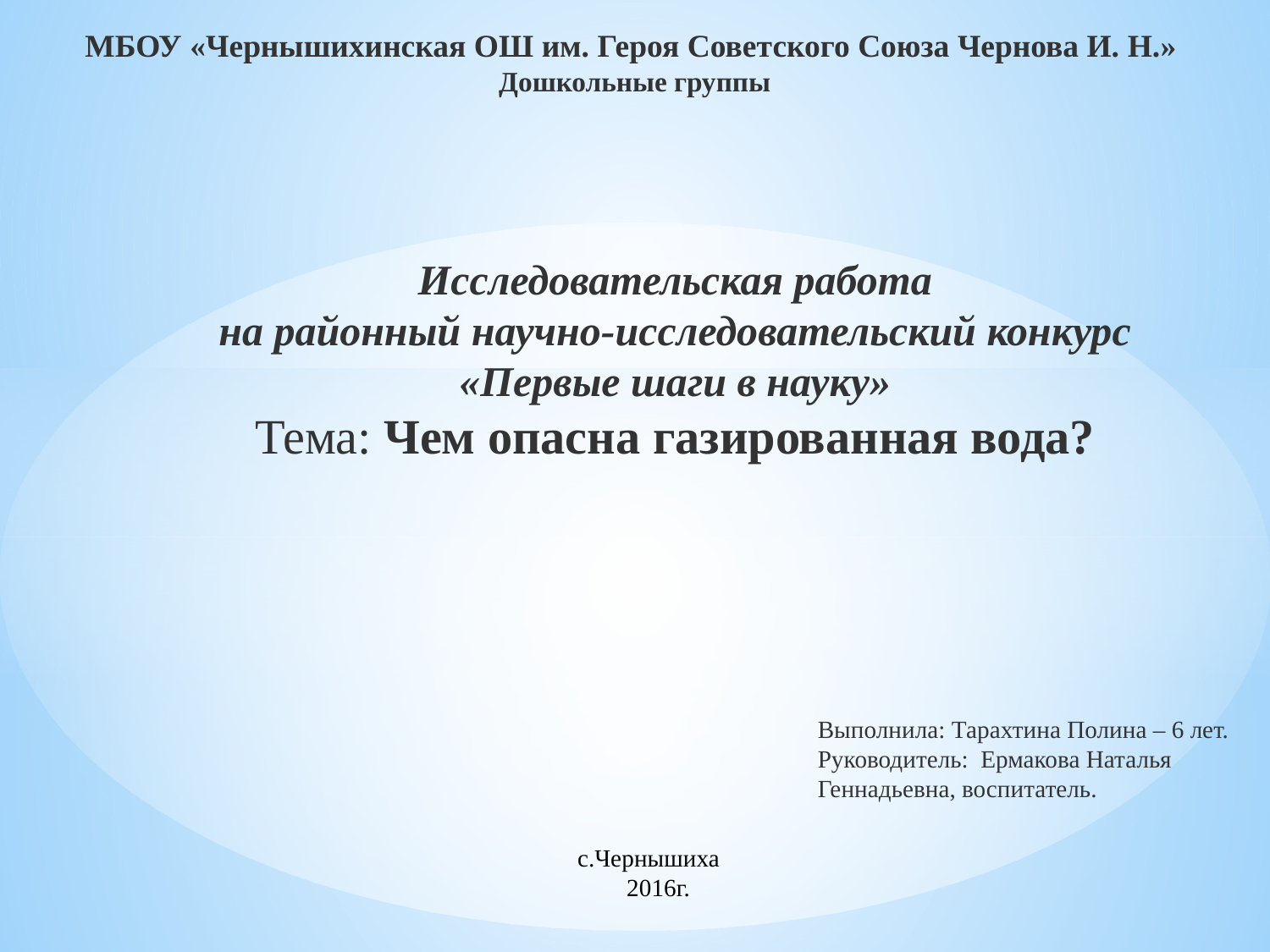

МБОУ «Чернышихинская ОШ им. Героя Советского Союза Чернова И. Н.»
Дошкольные группы
Исследовательская работа
на районный научно-исследовательский конкурс
«Первые шаги в науку»
Тема: Чем опасна газированная вода?
Выполнила: Тарахтина Полина – 6 лет.
Руководитель:  Ермакова Наталья Геннадьевна, воспитатель.

с.Чернышиха
        2016г.